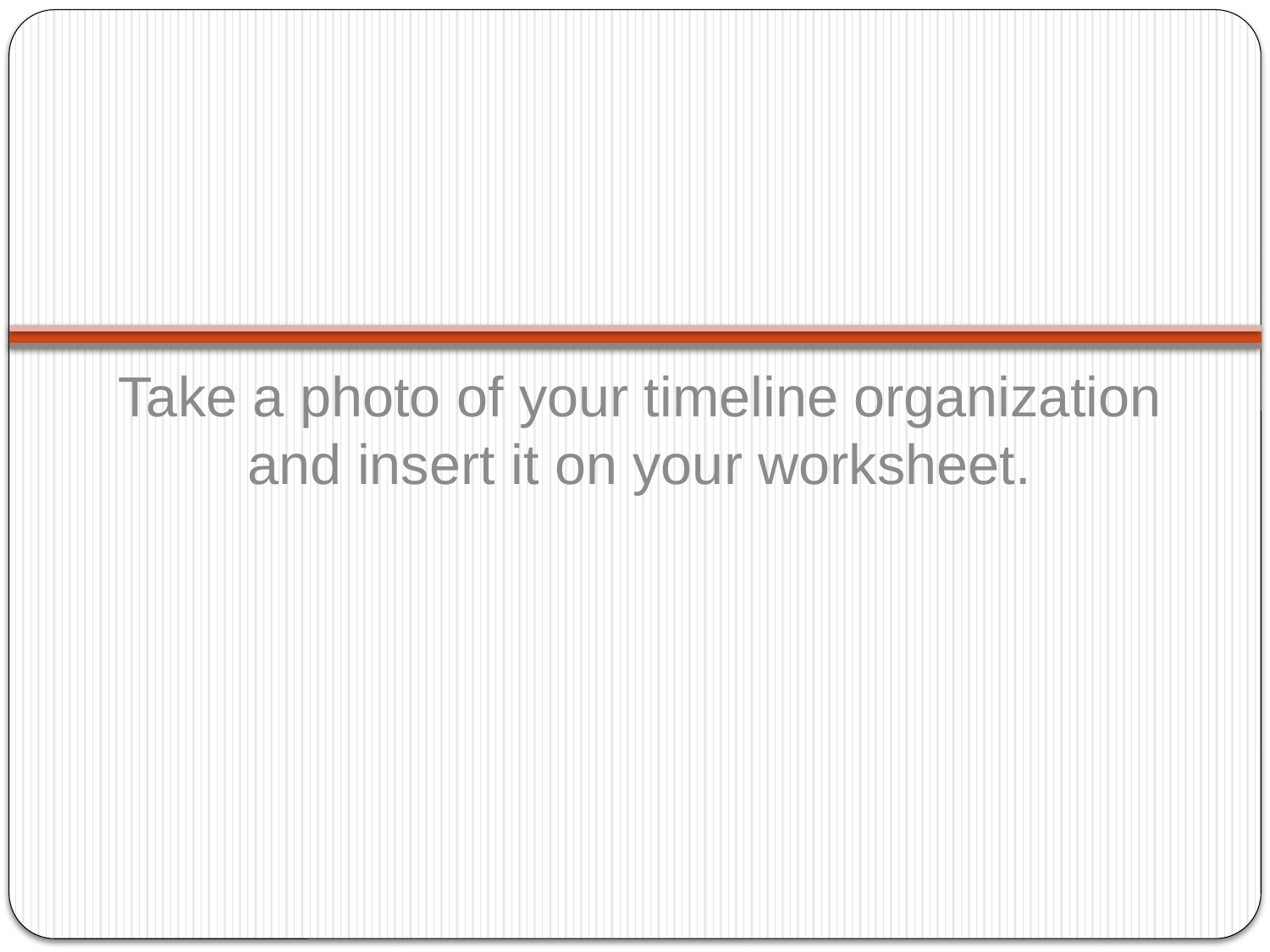

Take a photo of your timeline organization and insert it on your worksheet.